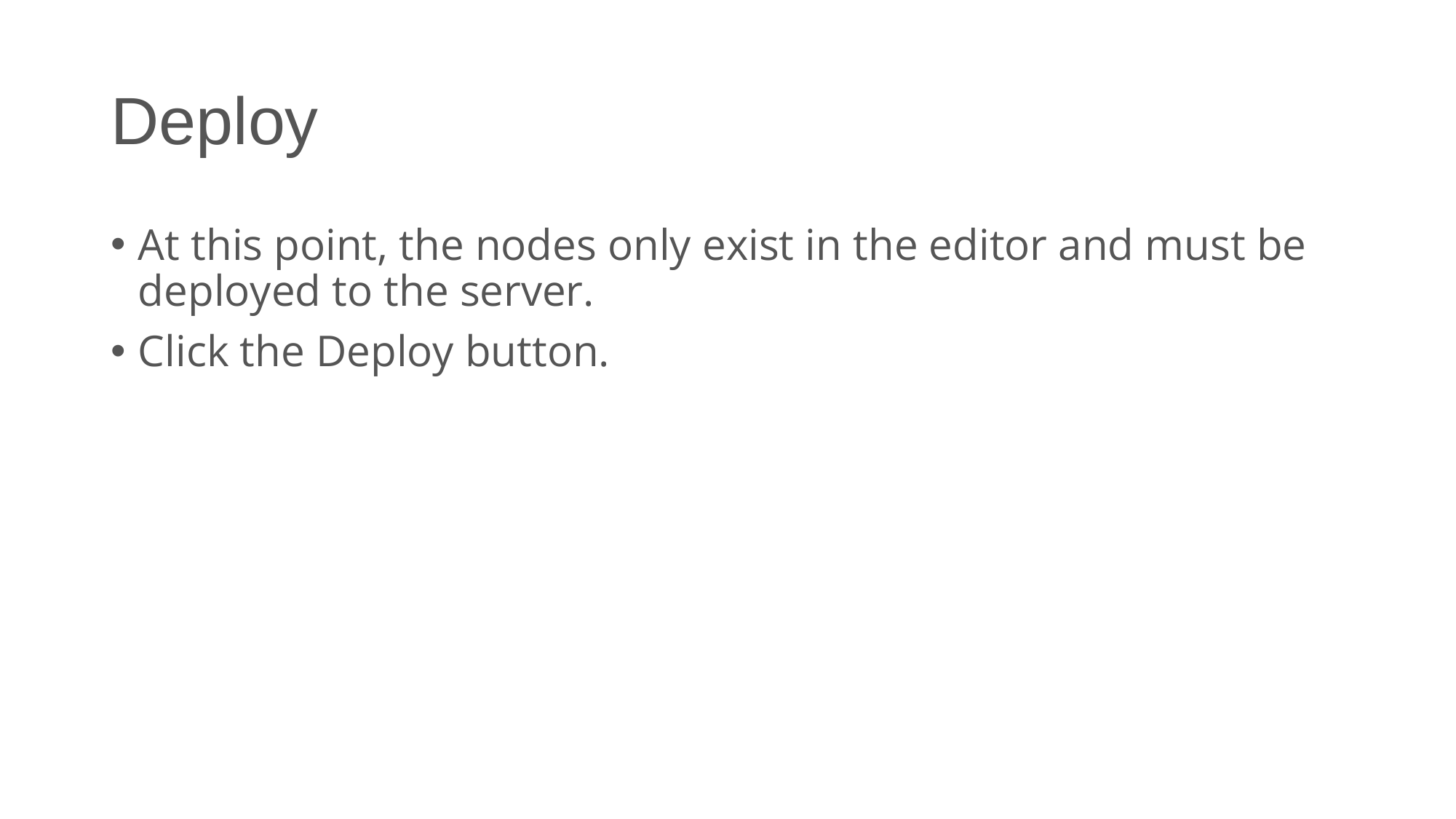

# Deploy
At this point, the nodes only exist in the editor and must be deployed to the server.
Click the Deploy button.